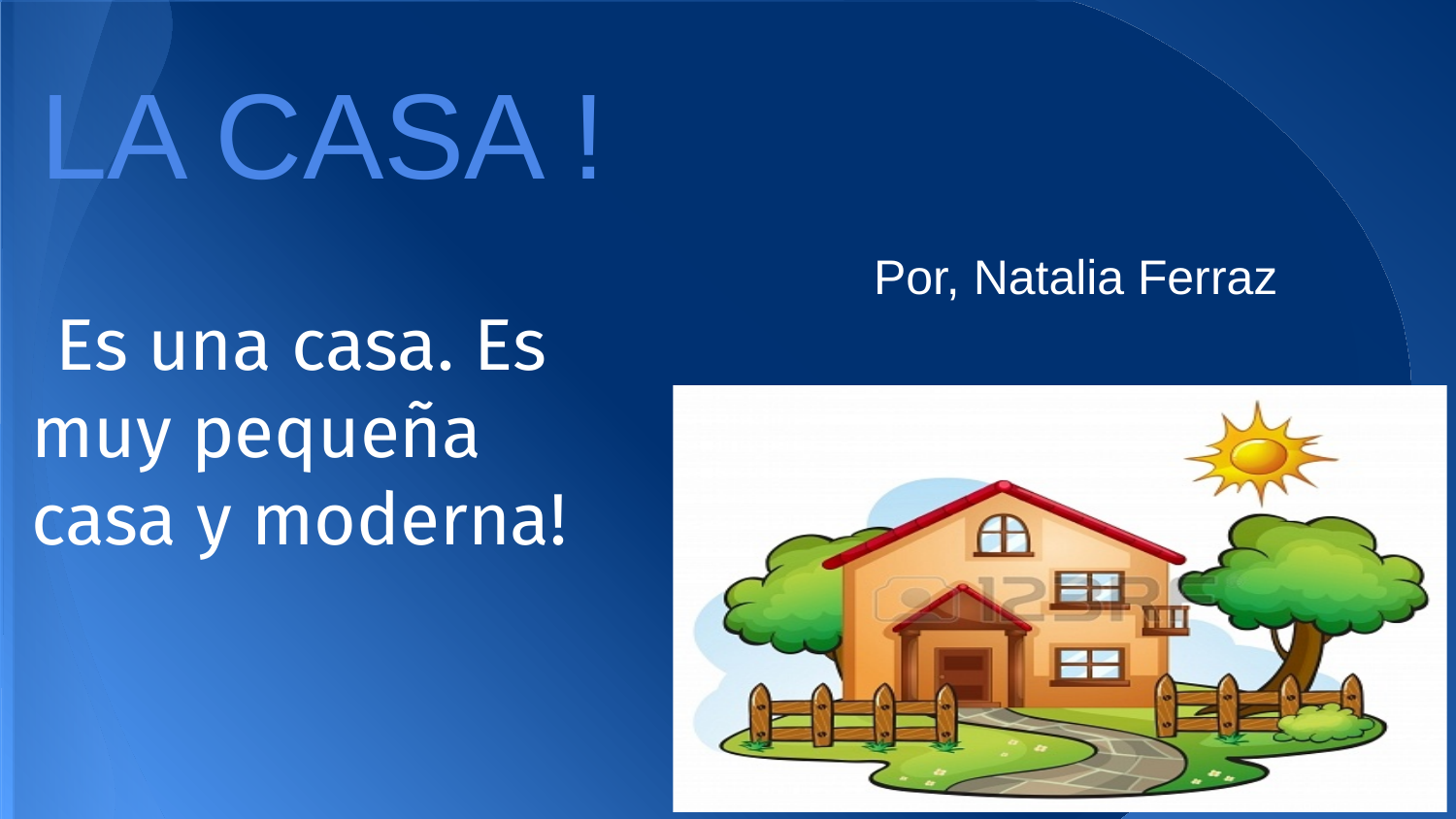

LA CASA !

Por, Natalia Ferraz
Es una casa. Es muy pequeña casa y moderna!